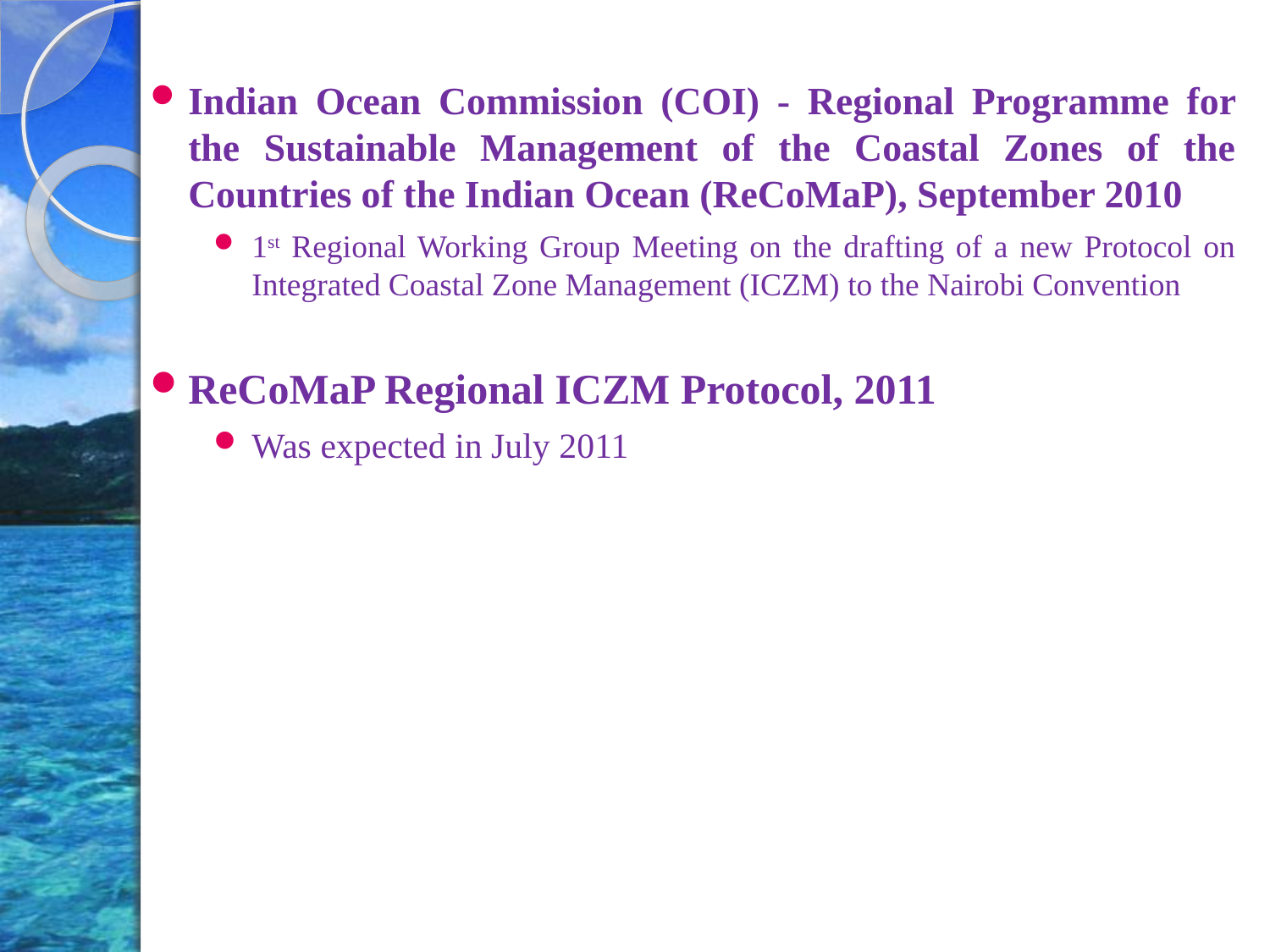

Indian Ocean Commission (COI) - Regional Programme for the Sustainable Management of the Coastal Zones of the Countries of the Indian Ocean (ReCoMaP), September 2010
1st Regional Working Group Meeting on the drafting of a new Protocol on Integrated Coastal Zone Management (ICZM) to the Nairobi Convention

ReCoMaP Regional ICZM Protocol, 2011
Was expected in July 2011